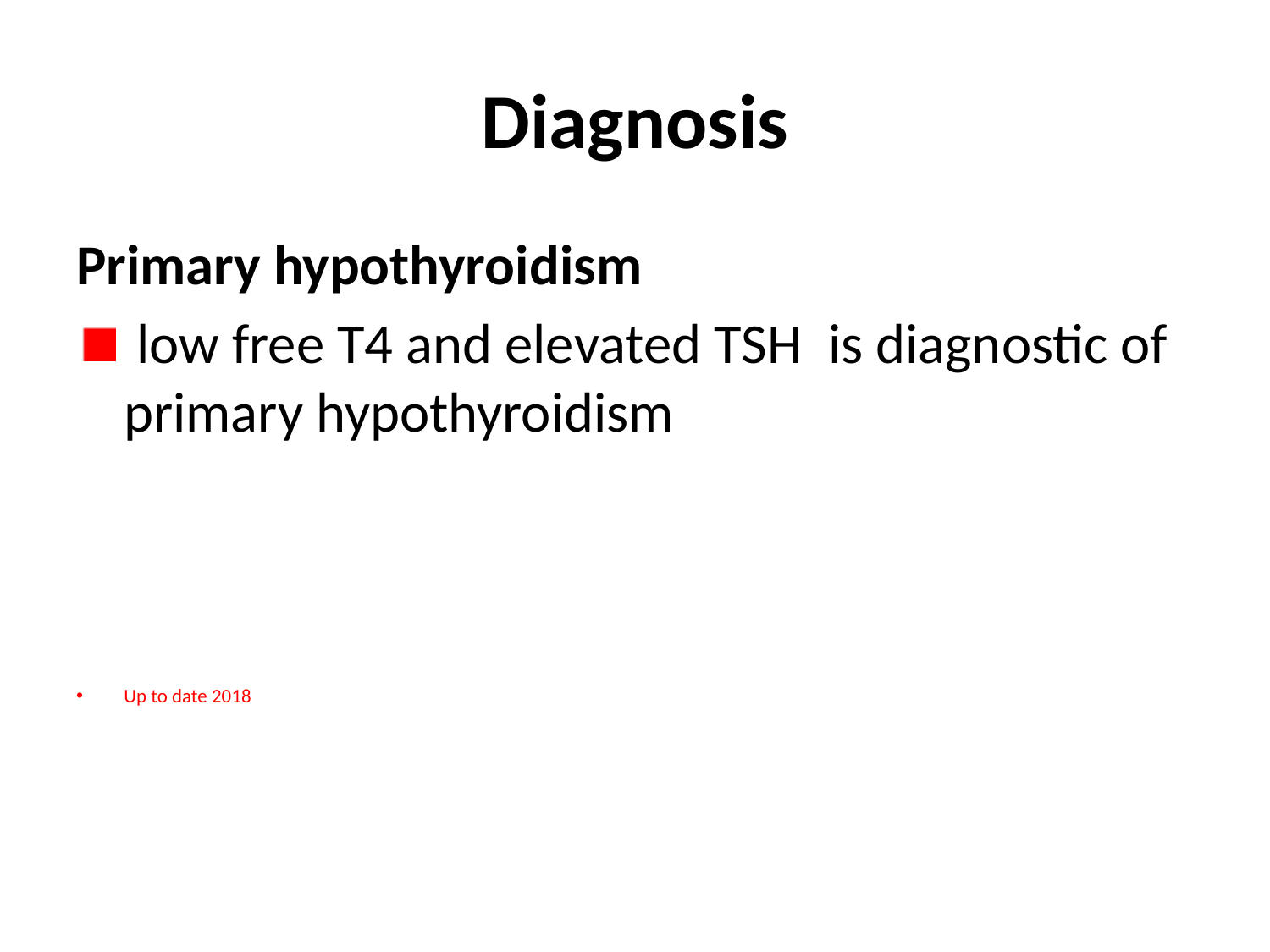

# Diagnosis
Primary hypothyroidism
 low free T4 and elevated TSH  is diagnostic of primary hypothyroidism

Up to date 2018